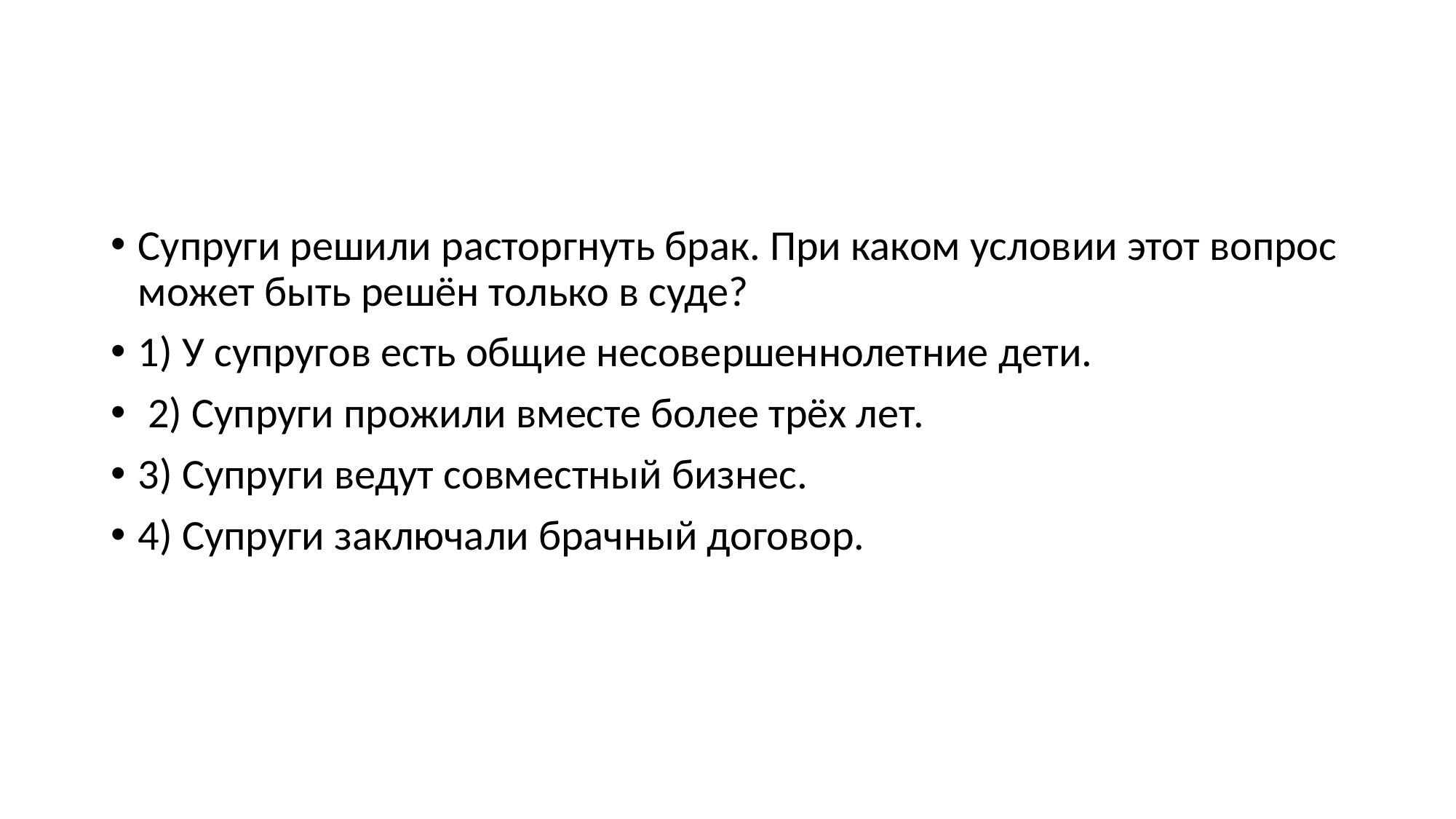

#
Супруги решили расторгнуть брак. При каком условии этот вопрос может быть решён только в суде?
1) У супругов есть общие несовершеннолетние дети.
 2) Супруги прожили вместе более трёх лет.
3) Супруги ведут совместный бизнес.
4) Супруги заключали брачный договор.